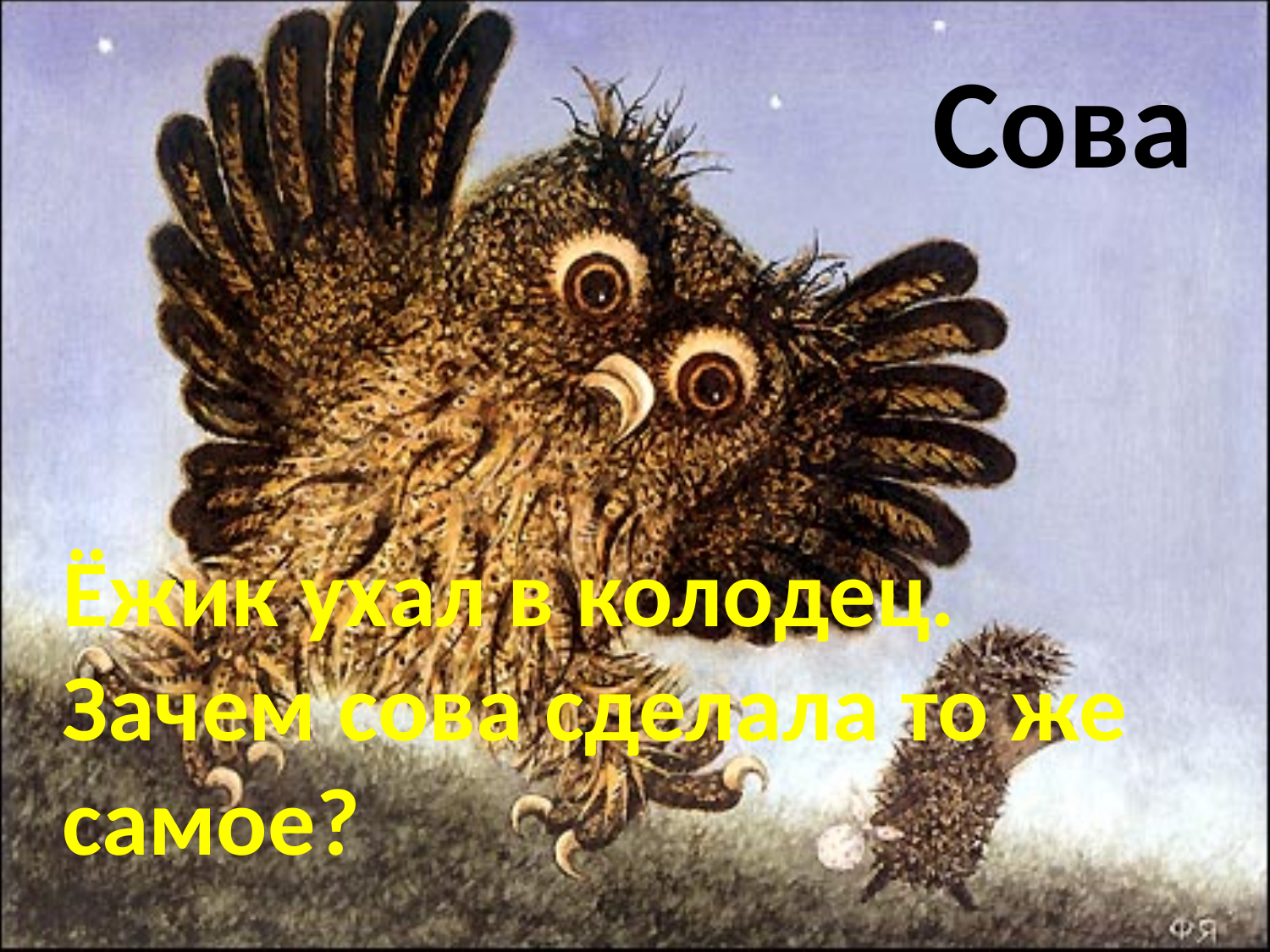

# Сова
Ёжик ухал в колодец. Зачем сова сделала то же самое?